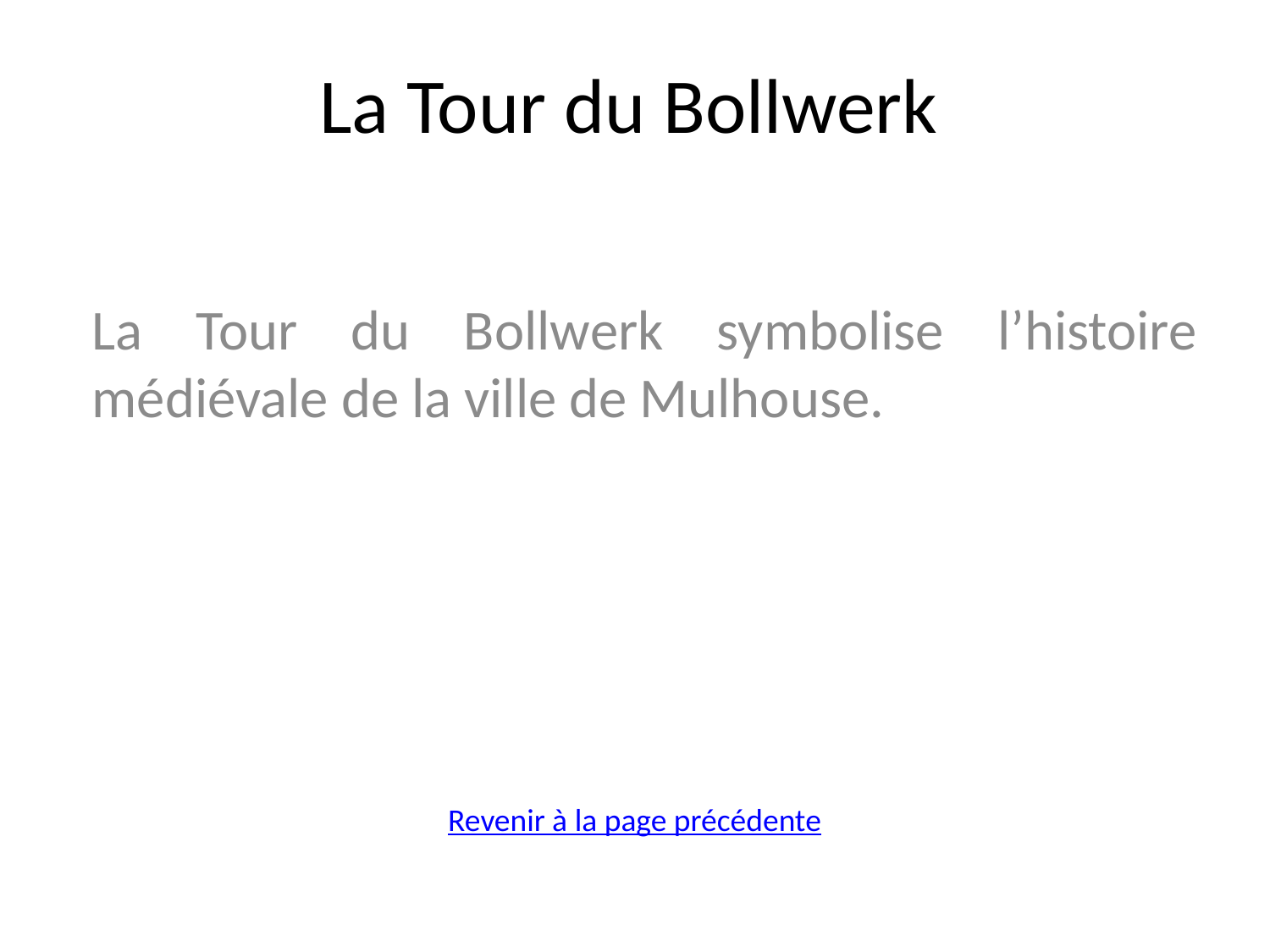

# La Tour du Bollwerk
La Tour du Bollwerk symbolise l’histoire médiévale de la ville de Mulhouse.
Revenir à la page précédente